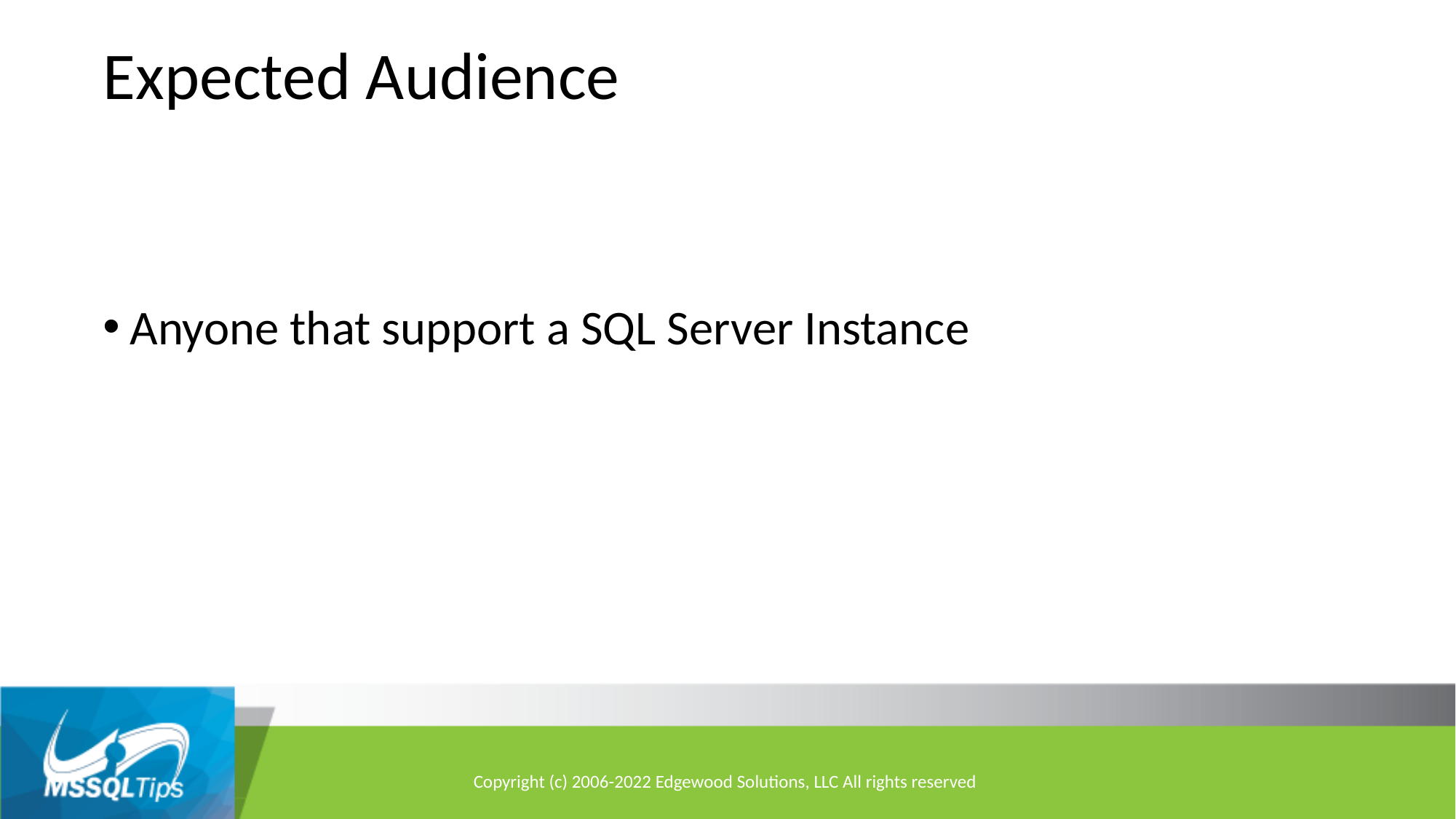

# Expected Audience
Anyone that support a SQL Server Instance